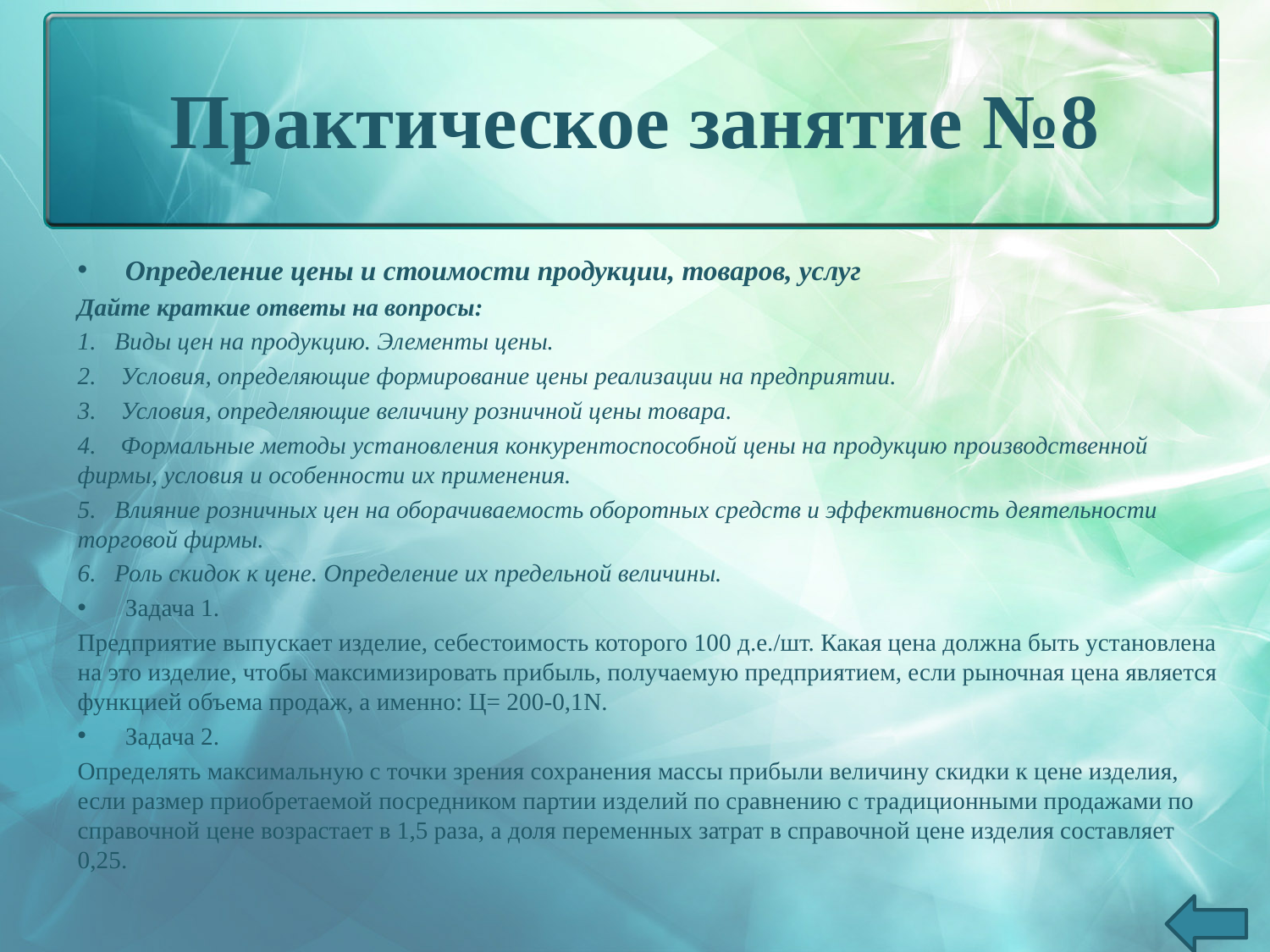

# Практическое занятие №8
Определение цены и стоимости продукции, товаров, услуг
Дайте краткие ответы на вопросы:
1.   Виды цен на продукцию. Элементы цены.
2.    Условия, определяющие формирование цены реализации на предпри­ятии.
3.    Условия, определяющие величину розничной цены товара.
4.    Формальные методы установления конкурентоспособной цены на продукцию производственной фирмы, условия и особенности их при­менения.
5.   Влияние розничных цен на оборачиваемость оборотных средств и эффективность деятельности торговой фирмы.
6.   Роль скидок к цене. Определение их предельной величины.
Задача 1.
Предприятие выпускает изделие, себестоимость которого 100 д.е./шт. Какая цена долж­на быть установлена на это изделие, чтобы максимизировать прибыль, получаемую предпри­ятием, если рыночная цена является функцией объема продаж, а именно: Ц= 200-0,1N.
Задача 2.
Определять максимальную с точки зрения сохранения массы прибыли величину скидки к цене изделия, если размер приобретаемой посредником партии изделий по сравнению с тра­диционными продажами по справочной цене возрастает в 1,5 раза, а доля переменных затрат в справочной цене изделия составляет 0,25.